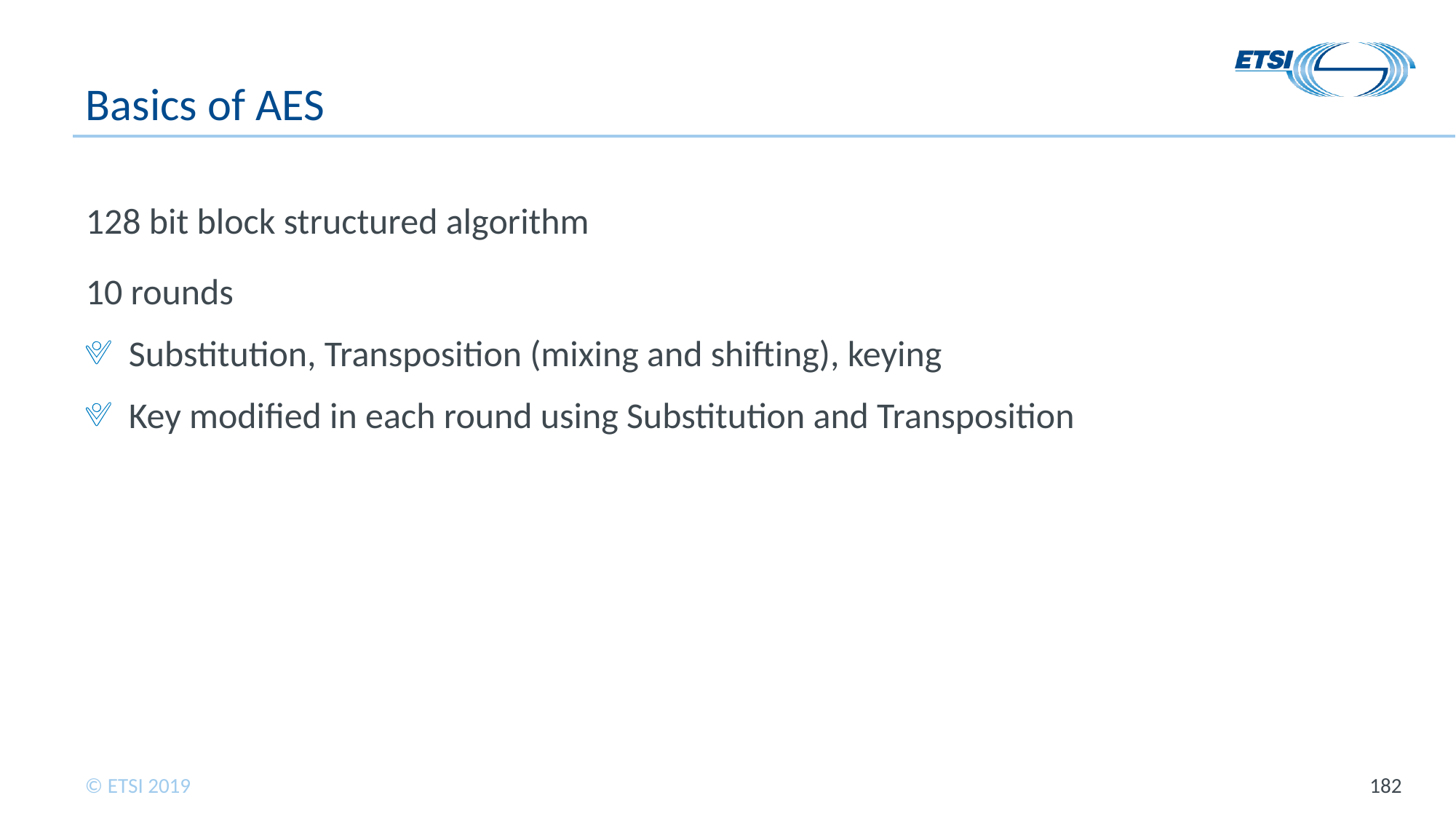

# Basics of AES
128 bit block structured algorithm
10 rounds
Substitution, Transposition (mixing and shifting), keying
Key modified in each round using Substitution and Transposition